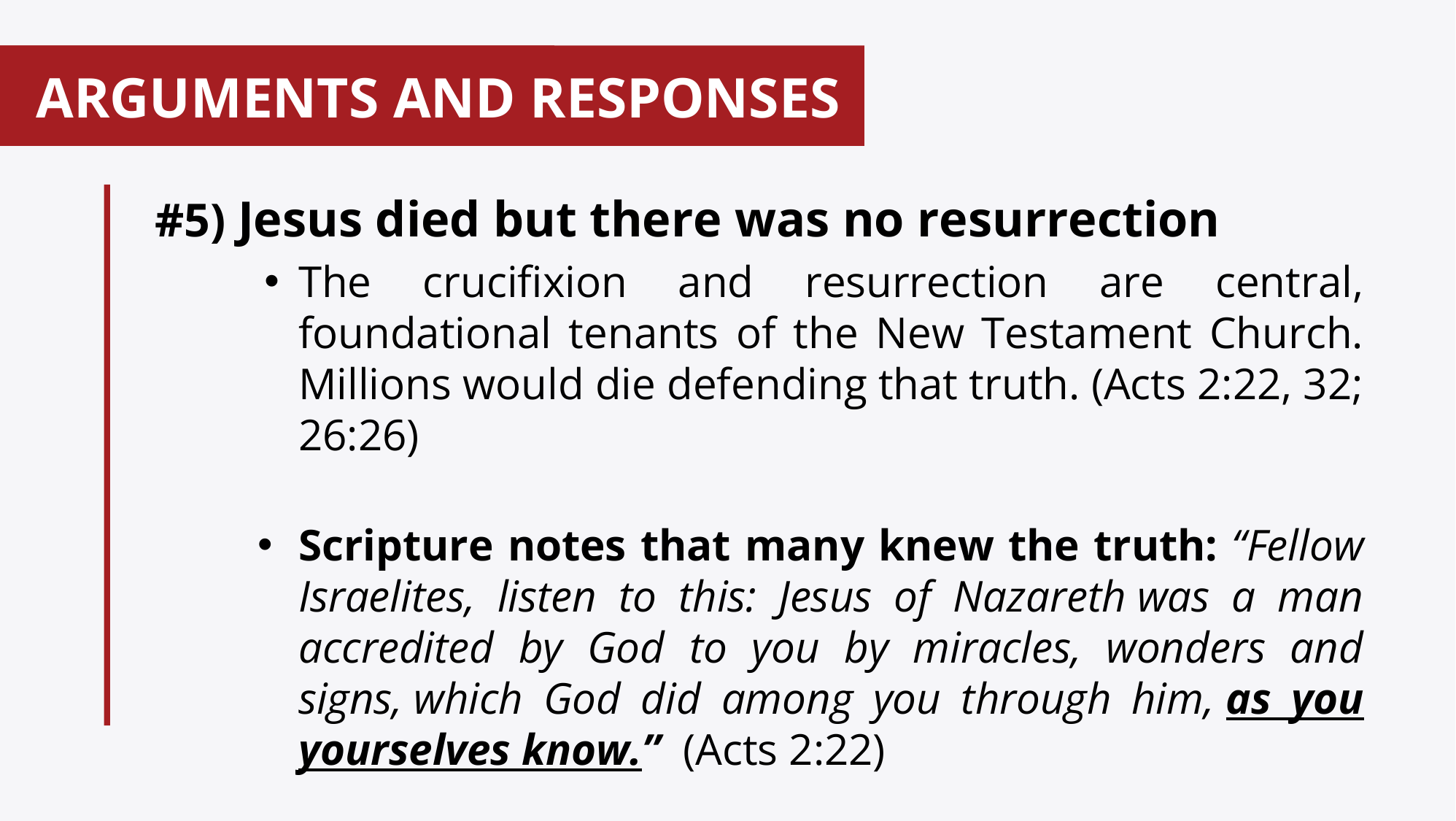

ARGUMENTS AND RESPONSES
#
#5) Jesus died but there was no resurrection
The crucifixion and resurrection are central, foundational tenants of the New Testament Church. Millions would die defending that truth. (Acts 2:22, 32; 26:26)

Scripture notes that many knew the truth: “Fellow Israelites, listen to this: Jesus of Nazareth was a man accredited by God to you by miracles, wonders and signs, which God did among you through him, as you yourselves know.”  (Acts 2:22)